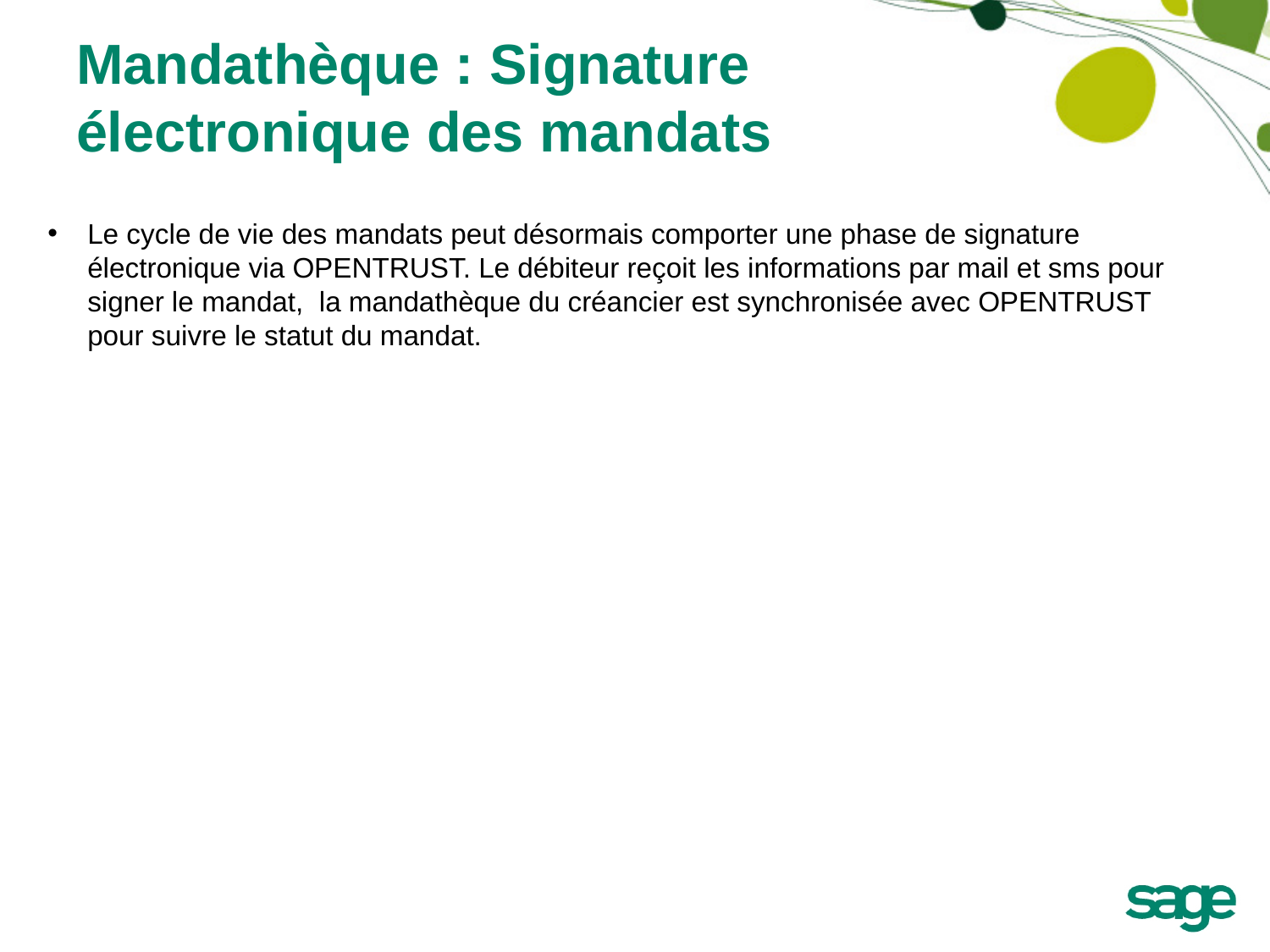

# Mandathèque : Signature électronique des mandats

Le cycle de vie des mandats peut désormais comporter une phase de signature électronique via OPENTRUST. Le débiteur reçoit les informations par mail et sms pour signer le mandat,  la mandathèque du créancier est synchronisée avec OPENTRUST pour suivre le statut du mandat.